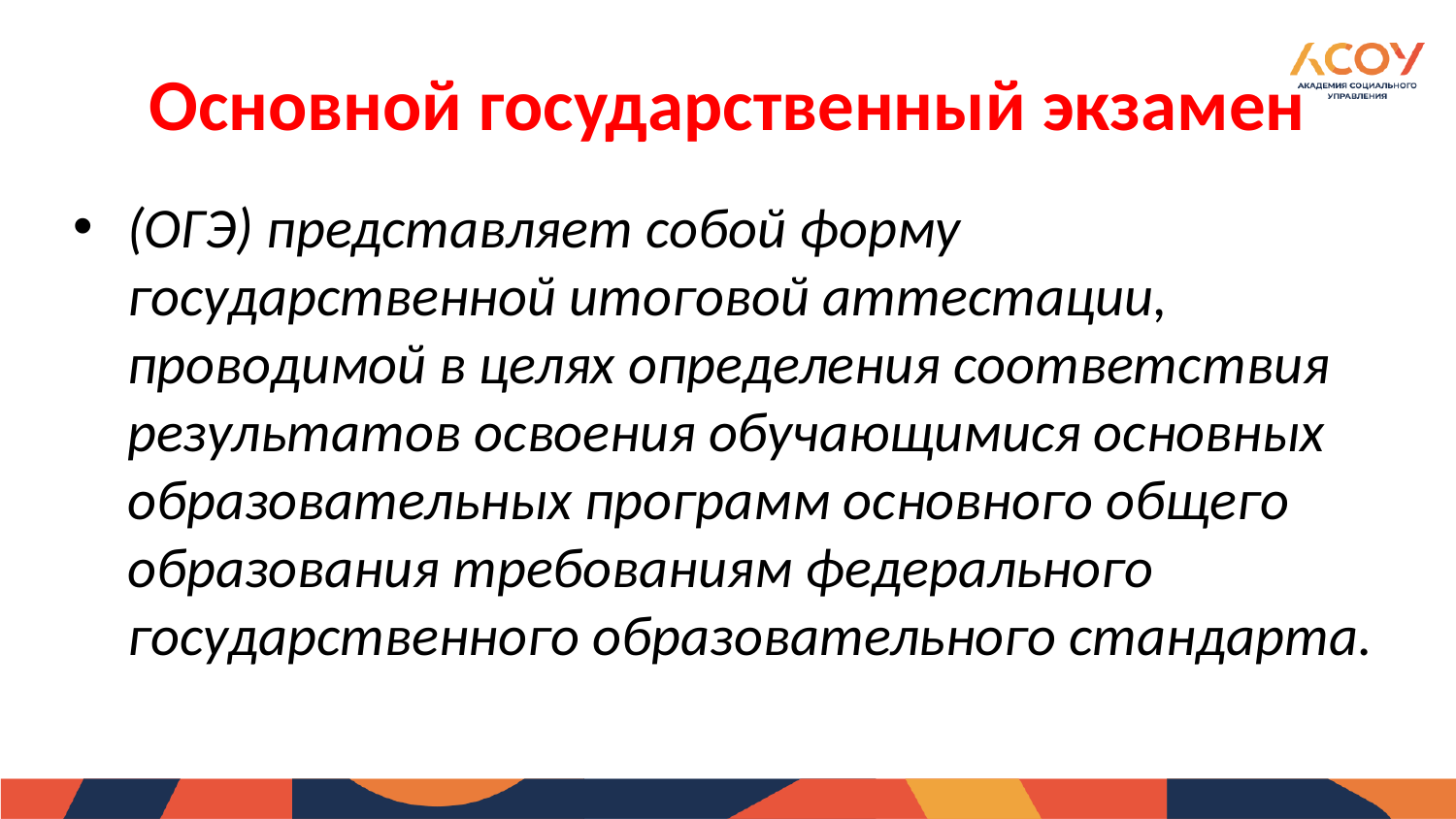

Основной государственный экзамен
(ОГЭ) представляет собой форму государственной итоговой аттестации, проводимой в целях определения соответствия результатов освоения обучающимися основных образовательных программ основного общего образования требованиям федерального государственного образовательного стандарта.